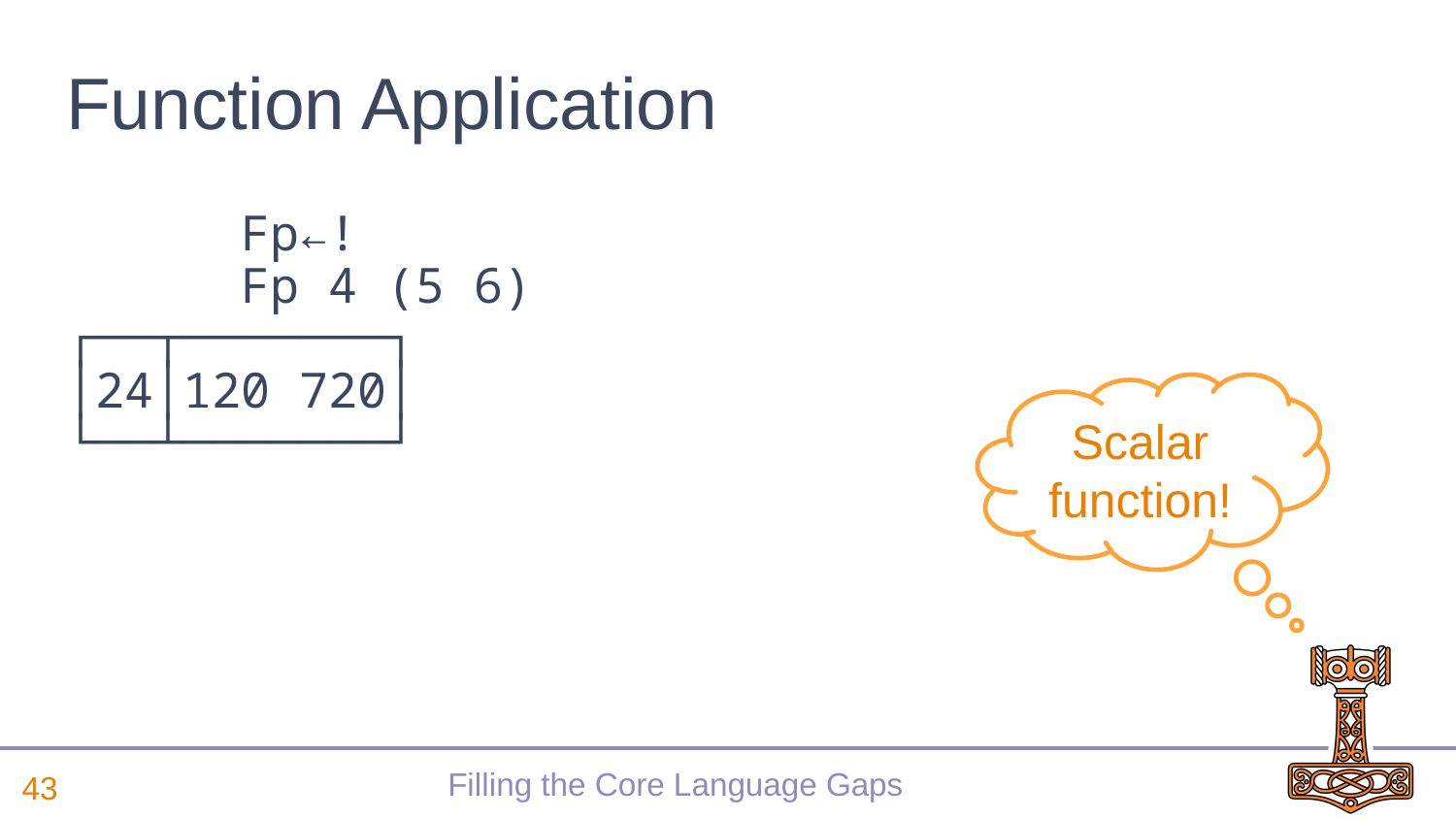

# Function Application
      Fp←!
      Fp 4 (5 6)
┌──┬───────┐
│24│120 720│
└──┴───────┘

Scalar function!